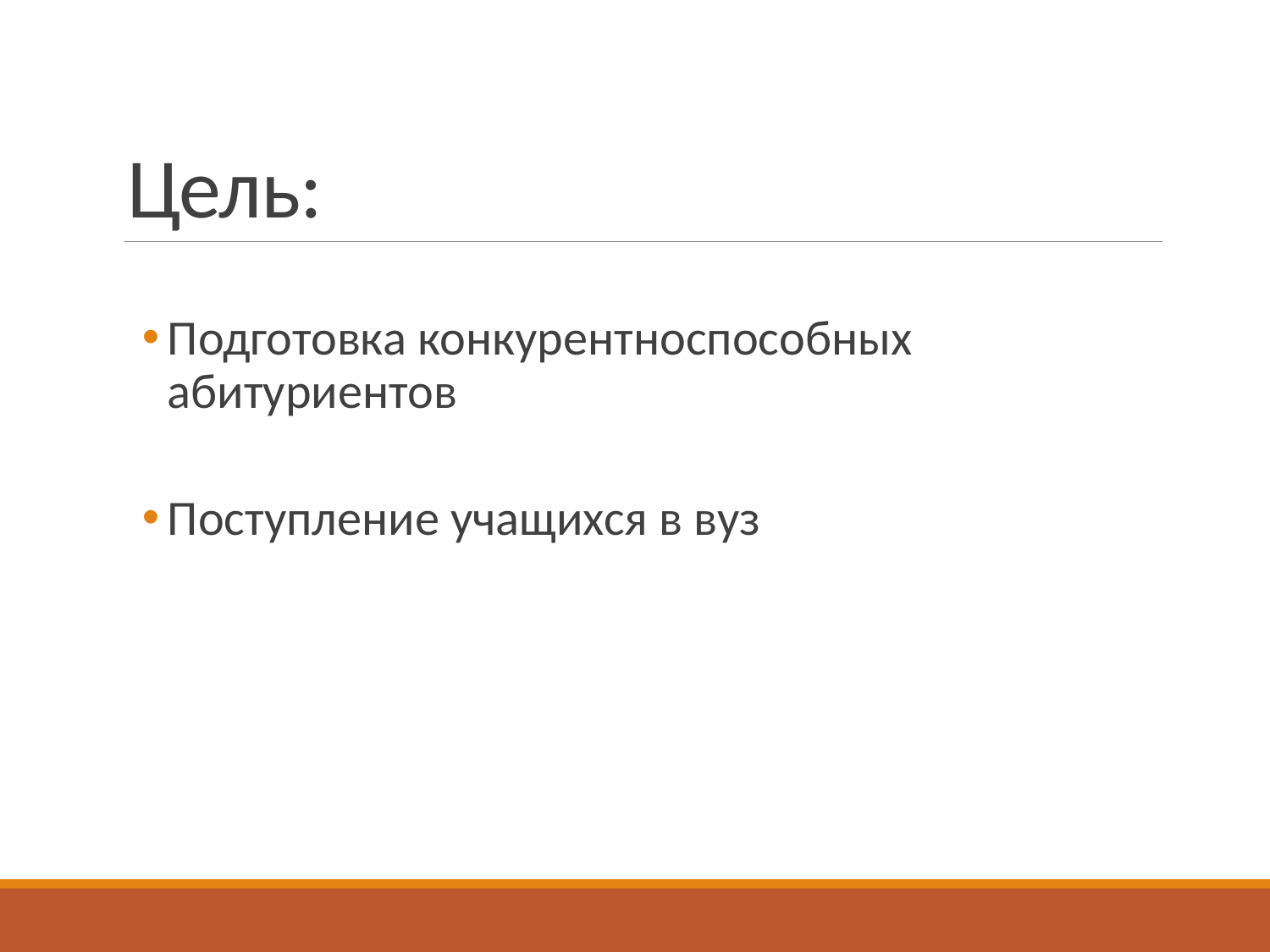

# Цель:
Подготовка конкурентноспособных абитуриентов

Поступление учащихся в вуз